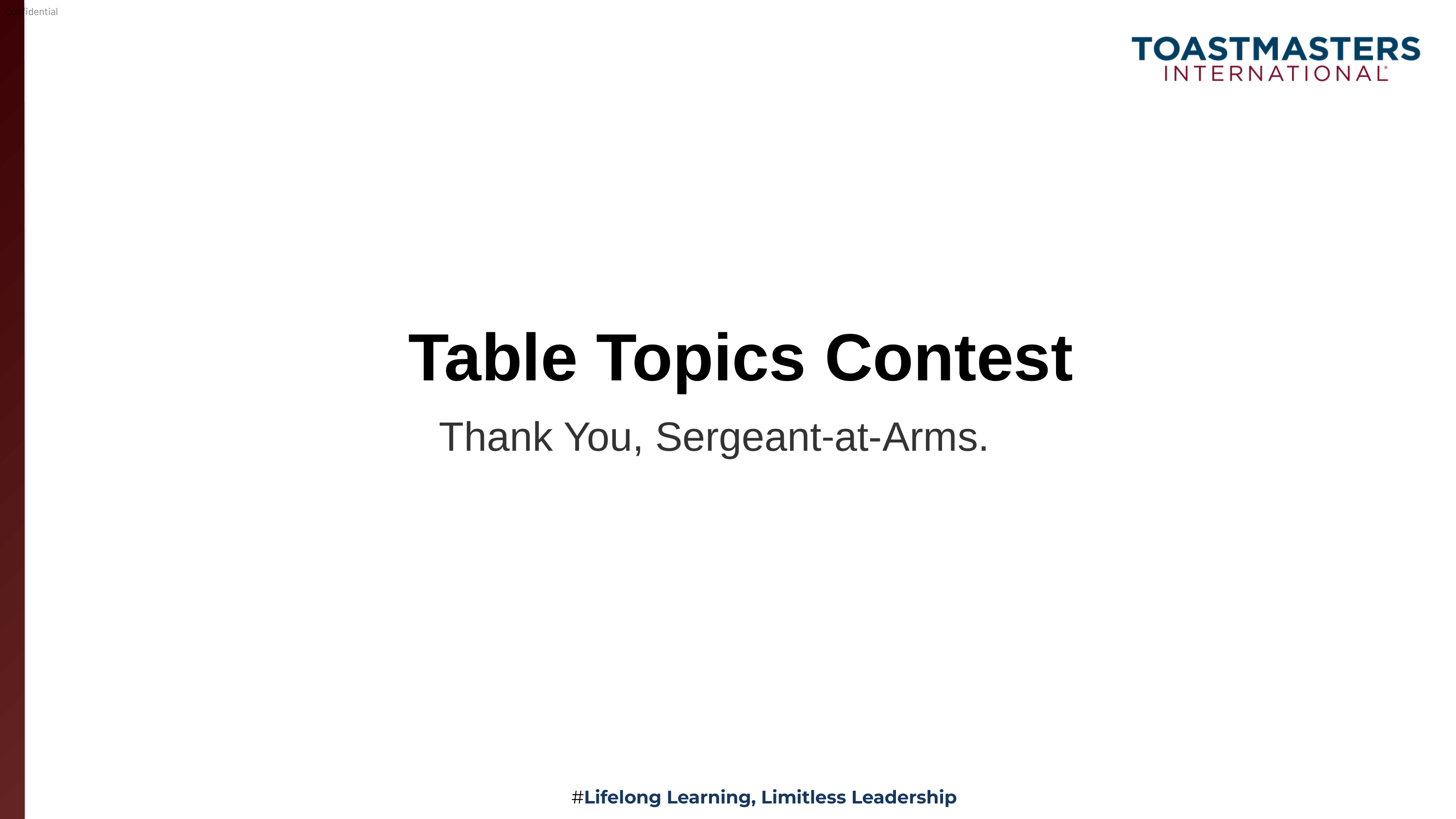

# Table Topics Contest
Thank You, Sergeant-at-Arms.